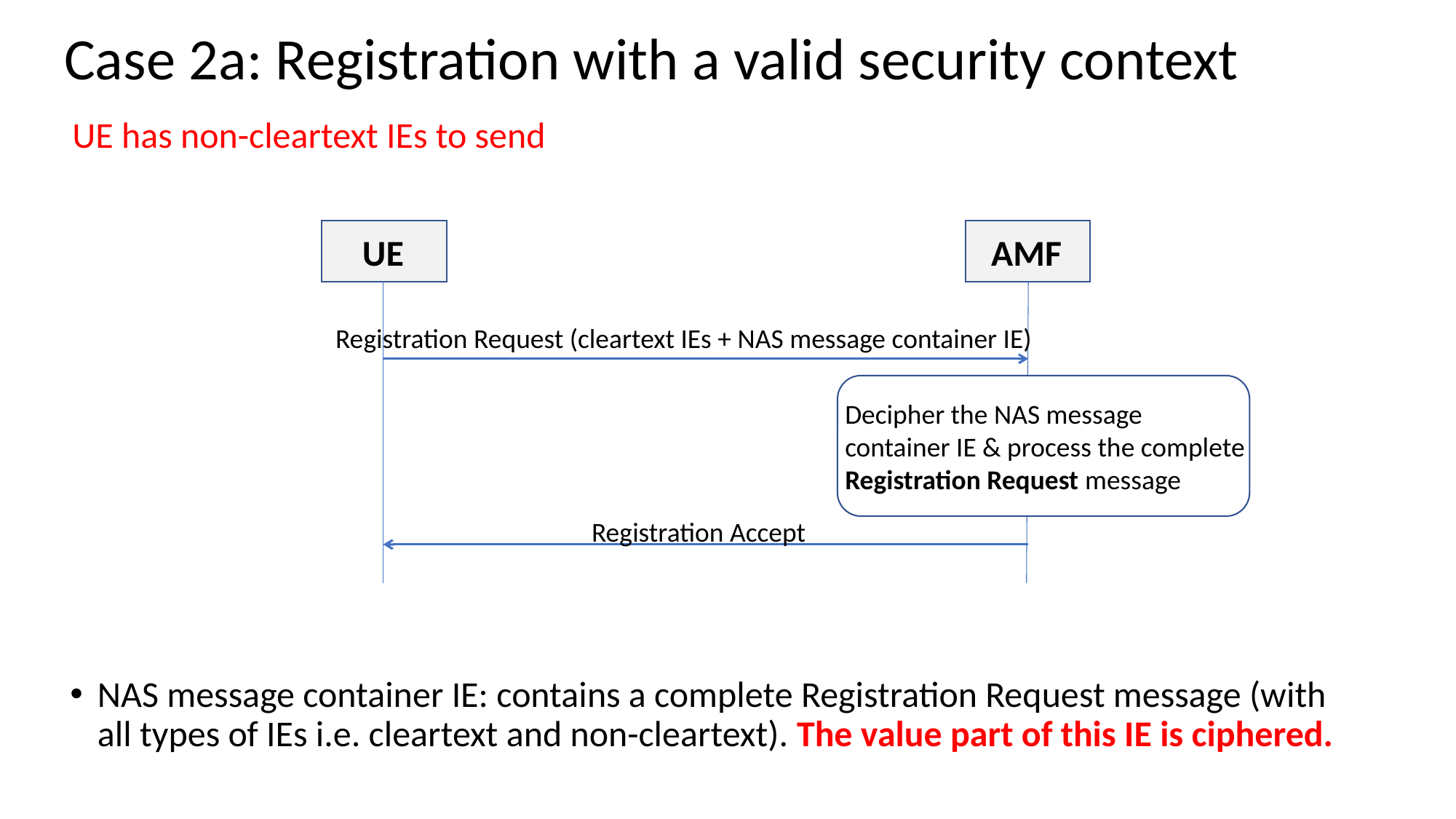

# Case 2a: Registration with a valid security context
UE has non-cleartext IEs to send

UE
AMF
Registration Request (cleartext IEs + NAS message container IE)

Decipher the NAS message container IE & process the complete Registration Request message
Registration Accept
NAS message container IE: contains a complete Registration Request message (with all types of IEs i.e. cleartext and non-cleartext). The value part of this IE is ciphered.